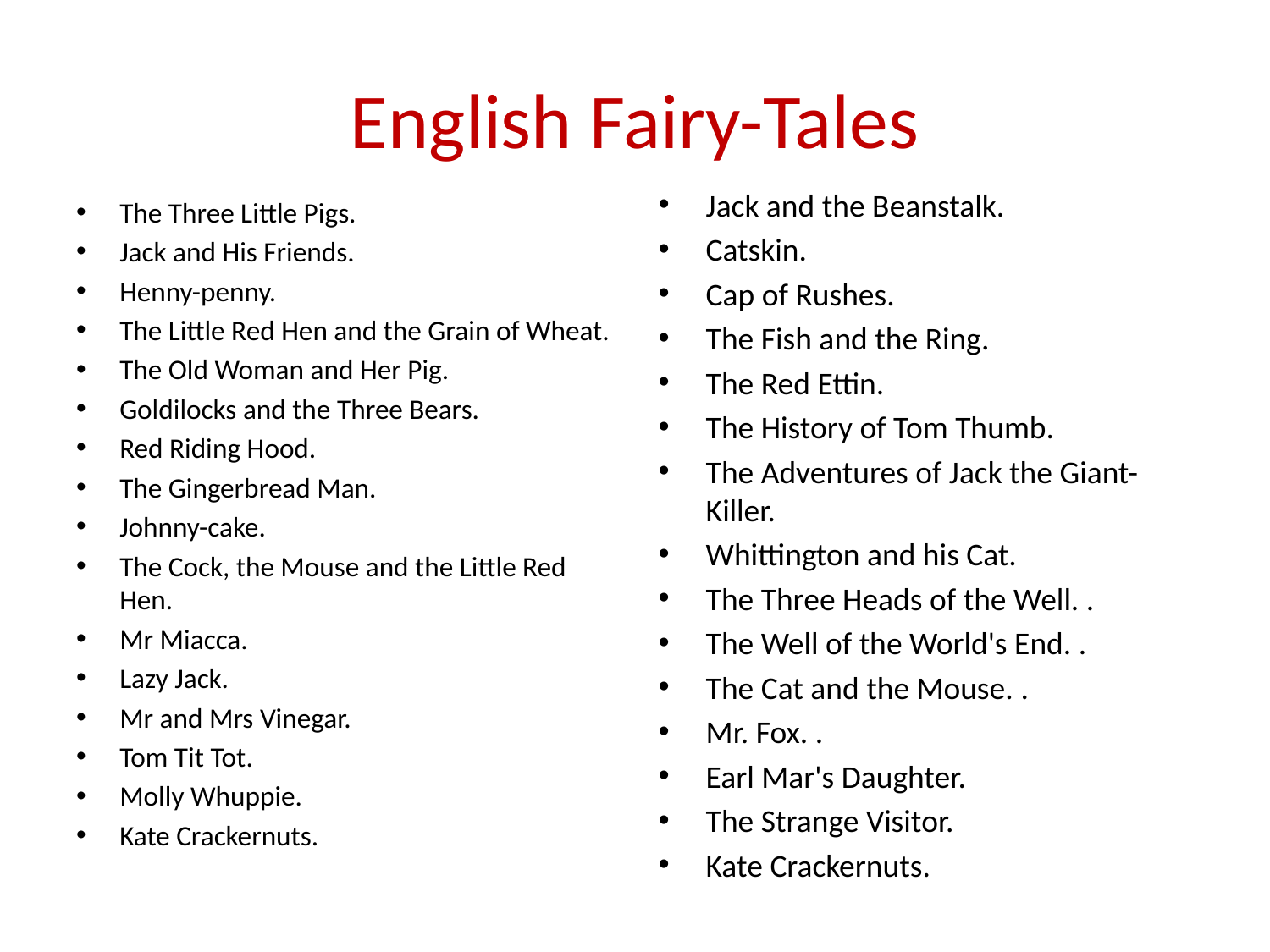

# English Fairy-Tales
Jack and the Beanstalk.
Catskin.
Cap of Rushes.
The Fish and the Ring.
The Red Ettin.
The History of Tom Thumb.
The Adventures of Jack the Giant-Killer.
Whittington and his Cat.
The Three Heads of the Well. .
The Well of the World's End. .
The Cat and the Mouse. .
Mr. Fox. .
Earl Mar's Daughter.
The Strange Visitor.
Kate Crackernuts.
The Three Little Pigs.
Jack and His Friends.
Henny-penny.
The Little Red Hen and the Grain of Wheat.
The Old Woman and Her Pig.
Goldilocks and the Three Bears.
Red Riding Hood.
The Gingerbread Man.
Johnny-cake.
The Cock, the Mouse and the Little Red Hen.
Mr Miacca.
Lazy Jack.
Mr and Mrs Vinegar.
Tom Tit Tot.
Molly Whuppie.
Kate Crackernuts.